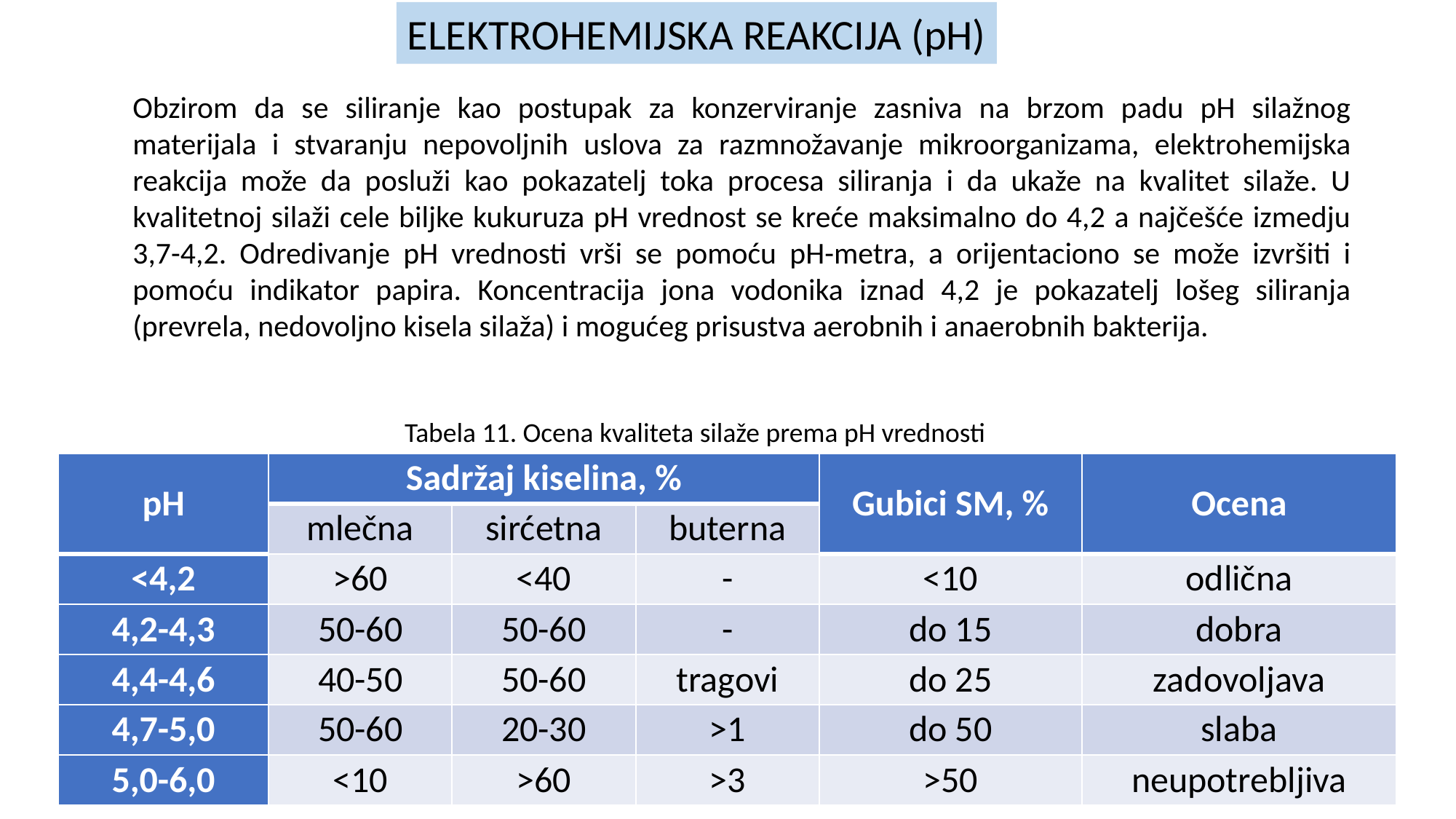

ELEKTROHEMIJSKA REAKCIJA (pH)
Obzirom da se siliranje kao postupak za konzerviranje zasniva na brzom padu pH silažnog materijala i stvaranju nepovoljnih uslova za razmnožavanje mikroorganizama, elektrohemijska reakcija može da posluži kao pokazatelj toka procesa siliranja i da ukaže na kvalitet silaže. U kvalitetnoj silaži cele biljke kukuruza pH vrednost se kreće maksimalno do 4,2 a najčešće izmedju 3,7-4,2. Odredivanje pH vrednosti vrši se pomoću pH-metra, a orijentaciono se može izvršiti i pomoću indikator papira. Koncentracija jona vodonika iznad 4,2 je pokazatelj lošeg siliranja (prevrela, nedovoljno kisela silaža) i mogućeg prisustva aerobnih i anaerobnih bakterija.
Tabela 11. Ocena kvaliteta silaže prema pH vrednosti
| pH | Sadržaj kiselina, % |  |  | Gubici SM, % | Ocena |
| --- | --- | --- | --- | --- | --- |
|  | mlečna | sirćetna | buterna |  |  |
| <4,2 | >60 | <40 | - | <10 | odlična |
| 4,2-4,3 | 50-60 | 50-60 | - | do 15 | dobra |
| 4,4-4,6 | 40-50 | 50-60 | tragovi | do 25 | zadovoljava |
| 4,7-5,0 | 50-60 | 20-30 | >1 | do 50 | slaba |
| 5,0-6,0 | <10 | >60 | >3 | >50 | neupotrebljiva |